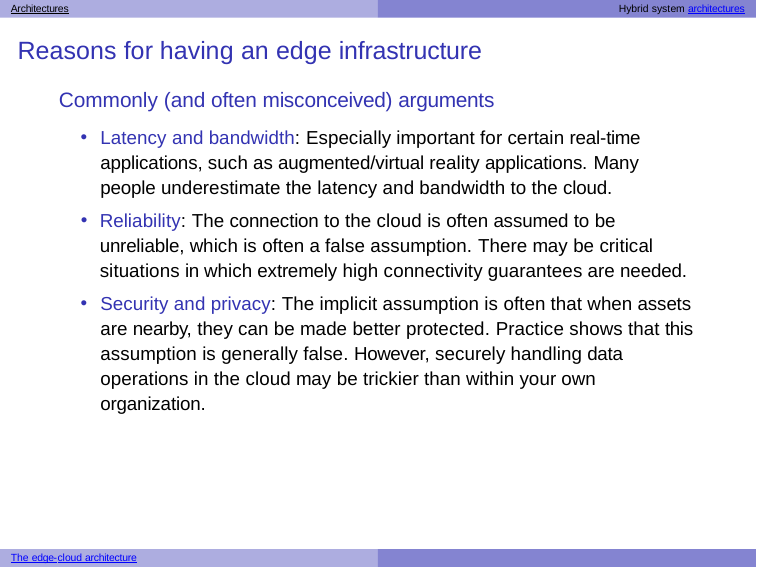

Architectures	Hybrid system architectures
# Reasons for having an edge infrastructure
Commonly (and often misconceived) arguments
Latency and bandwidth: Especially important for certain real-time applications, such as augmented/virtual reality applications. Many people underestimate the latency and bandwidth to the cloud.
Reliability: The connection to the cloud is often assumed to be unreliable, which is often a false assumption. There may be critical situations in which extremely high connectivity guarantees are needed.
Security and privacy: The implicit assumption is often that when assets are nearby, they can be made better protected. Practice shows that this assumption is generally false. However, securely handling data operations in the cloud may be trickier than within your own organization.

The edge-cloud architecture